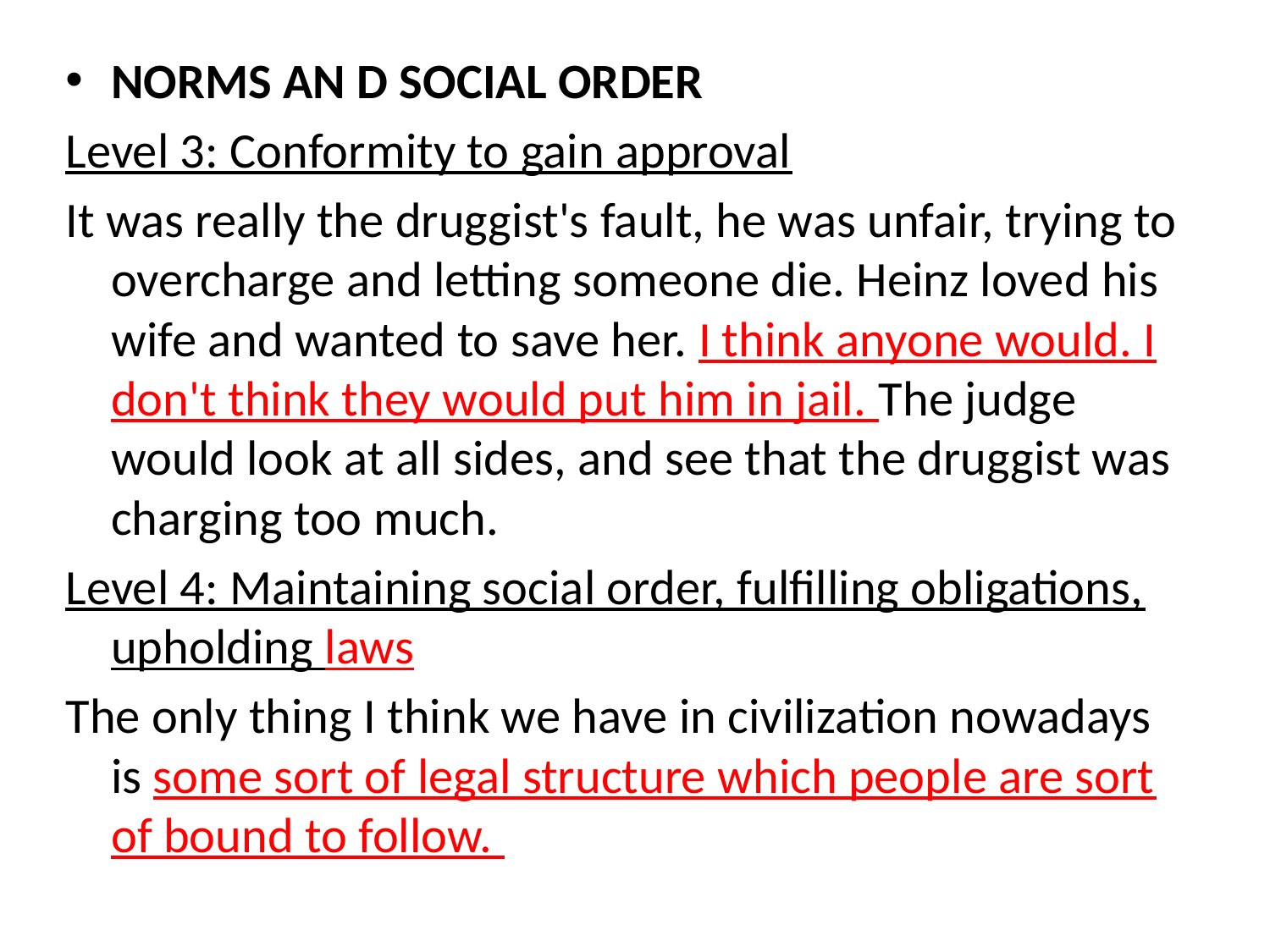

NORMS AN D SOCIAL ORDER
Level 3: Conformity to gain approval
It was really the druggist's fault, he was unfair, trying to overcharge and letting someone die. Heinz loved his wife and wanted to save her. I think anyone would. I don't think they would put him in jail. The judge would look at all sides, and see that the druggist was charging too much.
Level 4: Maintaining social order, fulfilling obligations, upholding laws
The only thing I think we have in civilization nowadays is some sort of legal structure which people are sort of bound to follow.